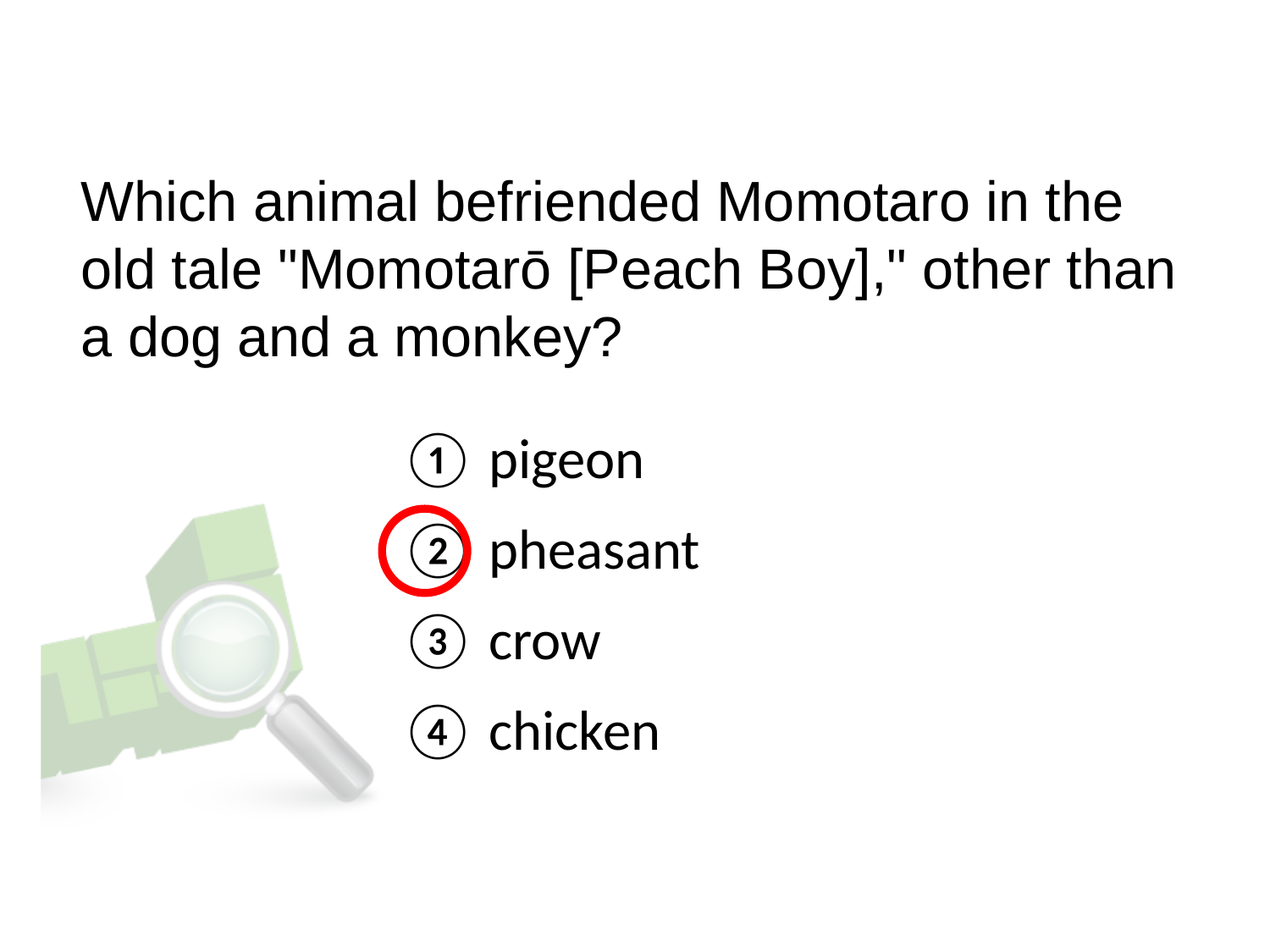

# Which animal befriended Momotaro in the old tale "Momotarō [Peach Boy]," other than a dog and a monkey?
① pigeon
② pheasant
③ crow
④ chicken